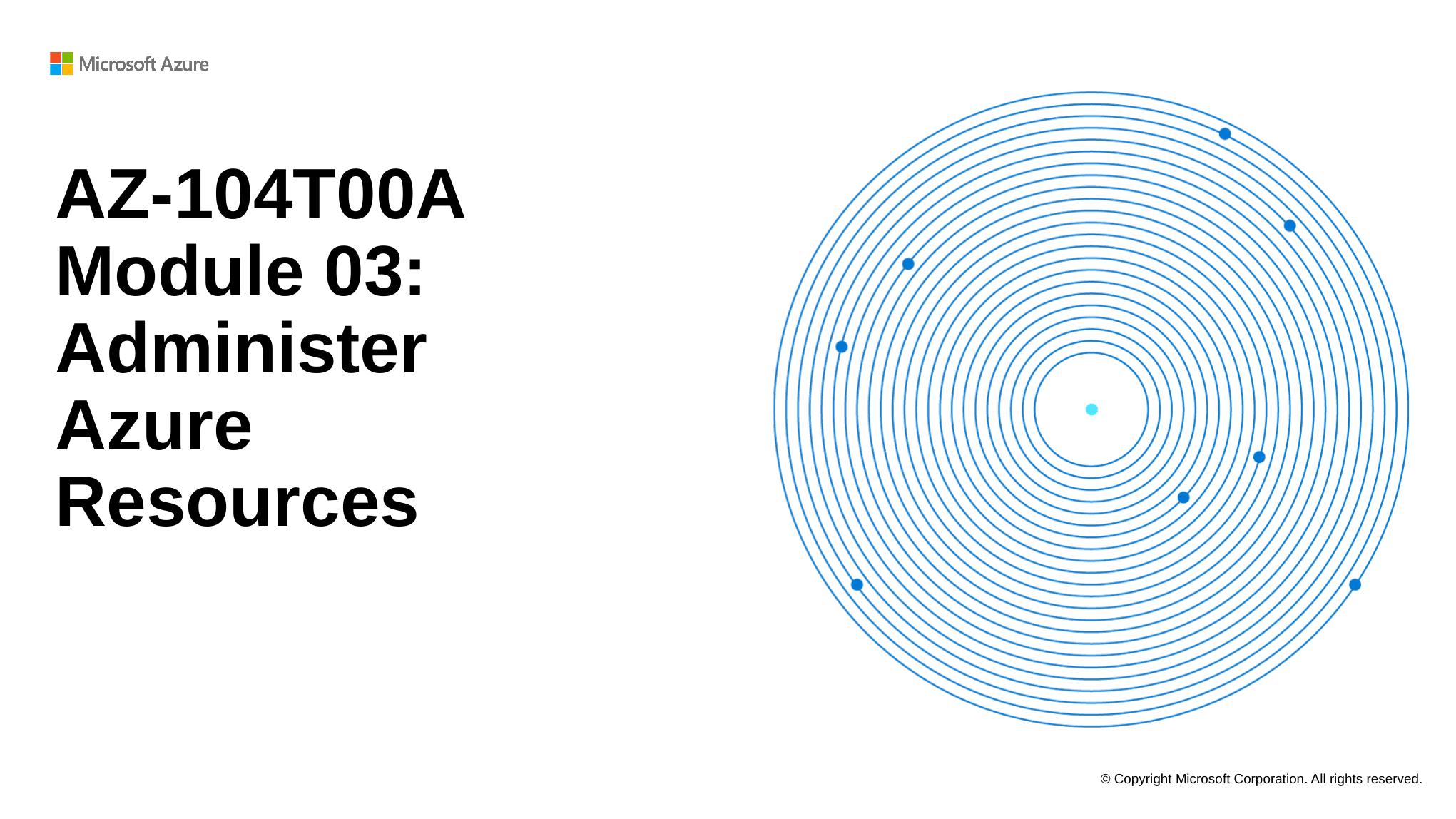

# AZ-104T00A Module 03: Administer Azure Resources